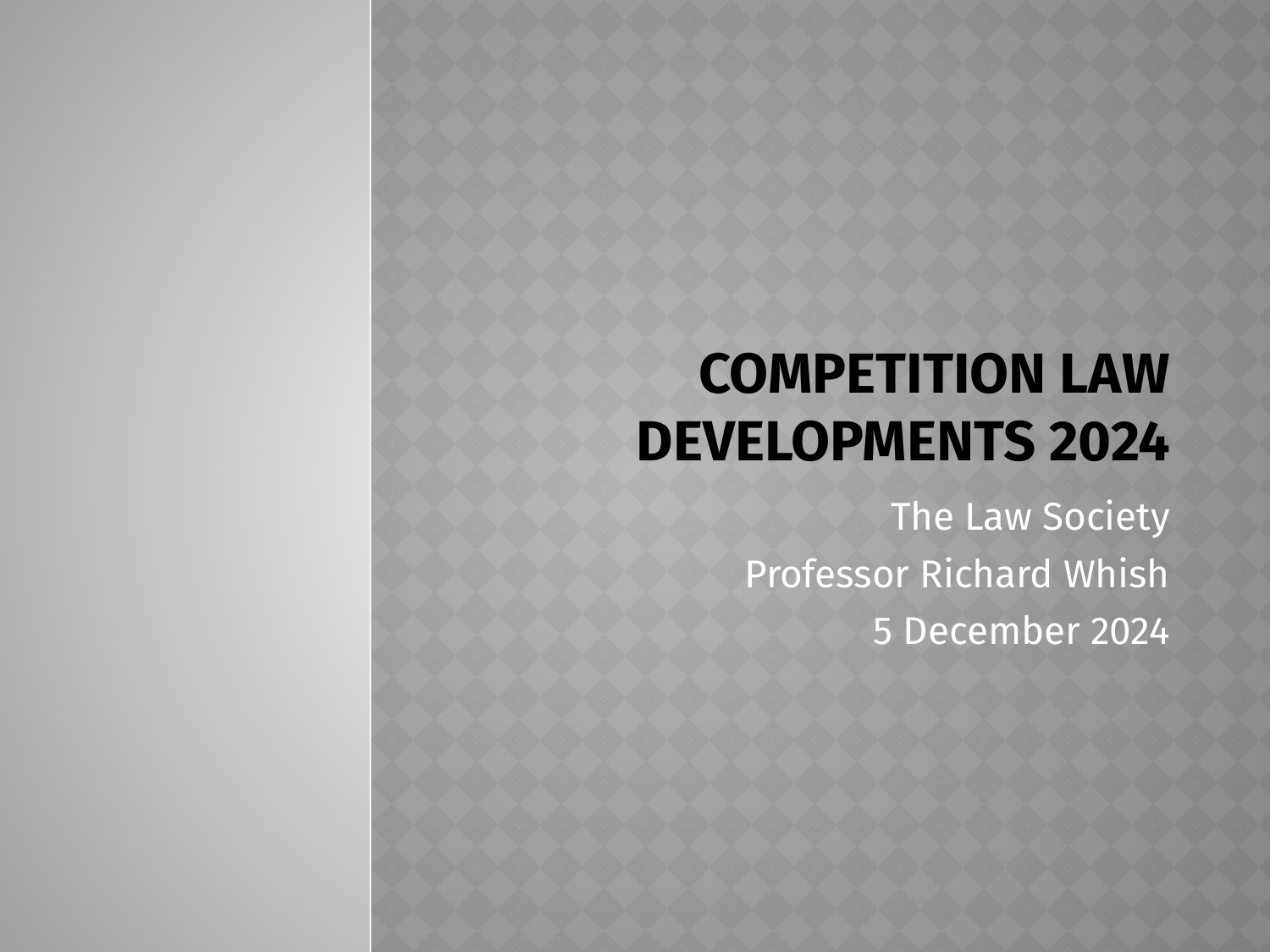

# competition law developments 2024
The Law Society
Professor Richard Whish
5 December 2024